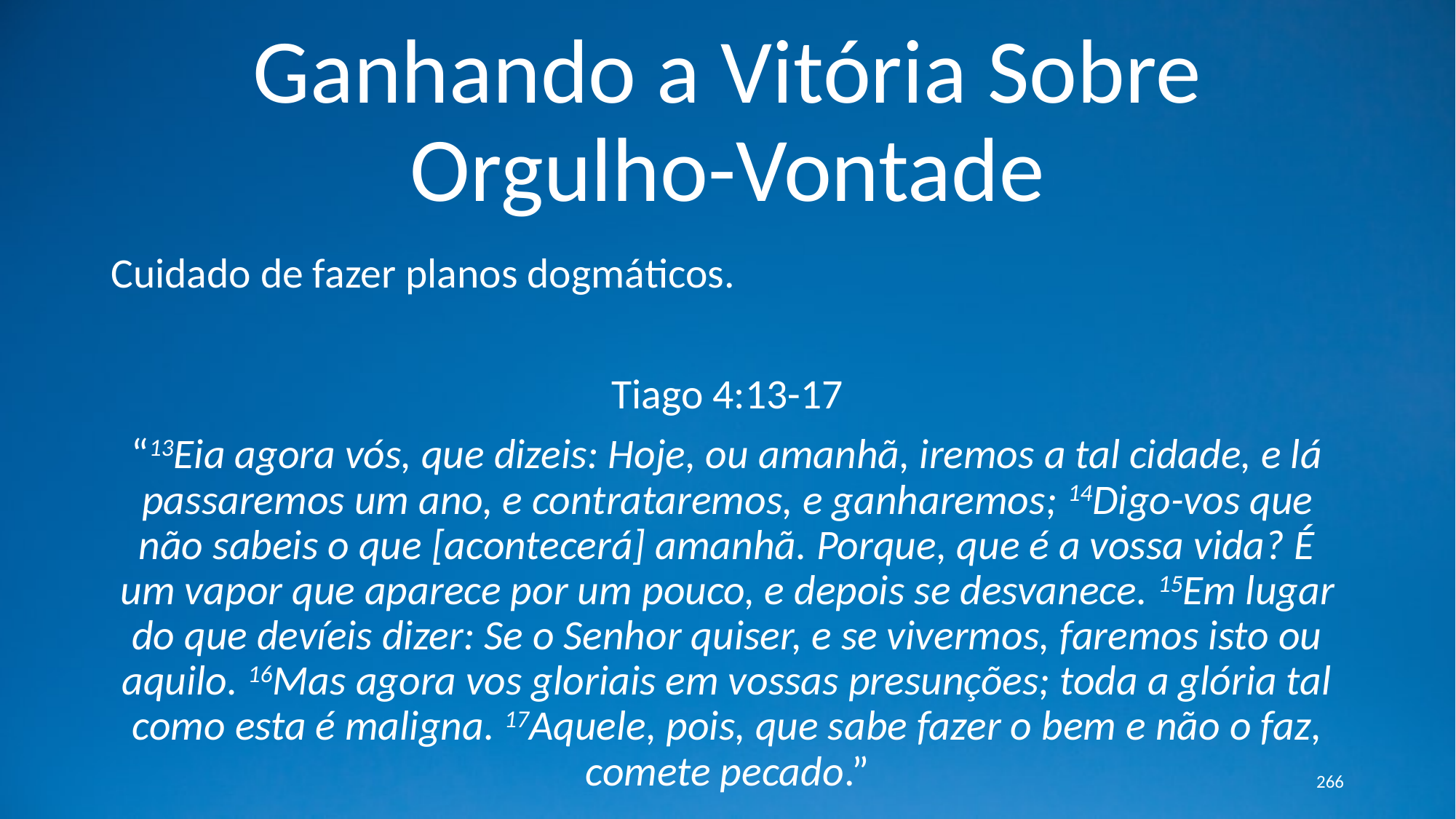

# Ganhando a Vitória Sobre Orgulho-Vontade
Cuidado de fazer planos dogmáticos.

Tiago 4:13-17
“13Eia agora vós, que dizeis: Hoje, ou amanhã, iremos a tal cidade, e lá passaremos um ano, e contrataremos, e ganharemos; 14Digo-vos que não sabeis o que [acontecerá] amanhã. Porque, que é a vossa vida? É um vapor que aparece por um pouco, e depois se desvanece. 15Em lugar do que devíeis dizer: Se o Senhor quiser, e se vivermos, faremos isto ou aquilo. 16Mas agora vos gloriais em vossas presunções; toda a glória tal como esta é maligna. 17Aquele, pois, que sabe fazer o bem e não o faz, comete pecado.”
266